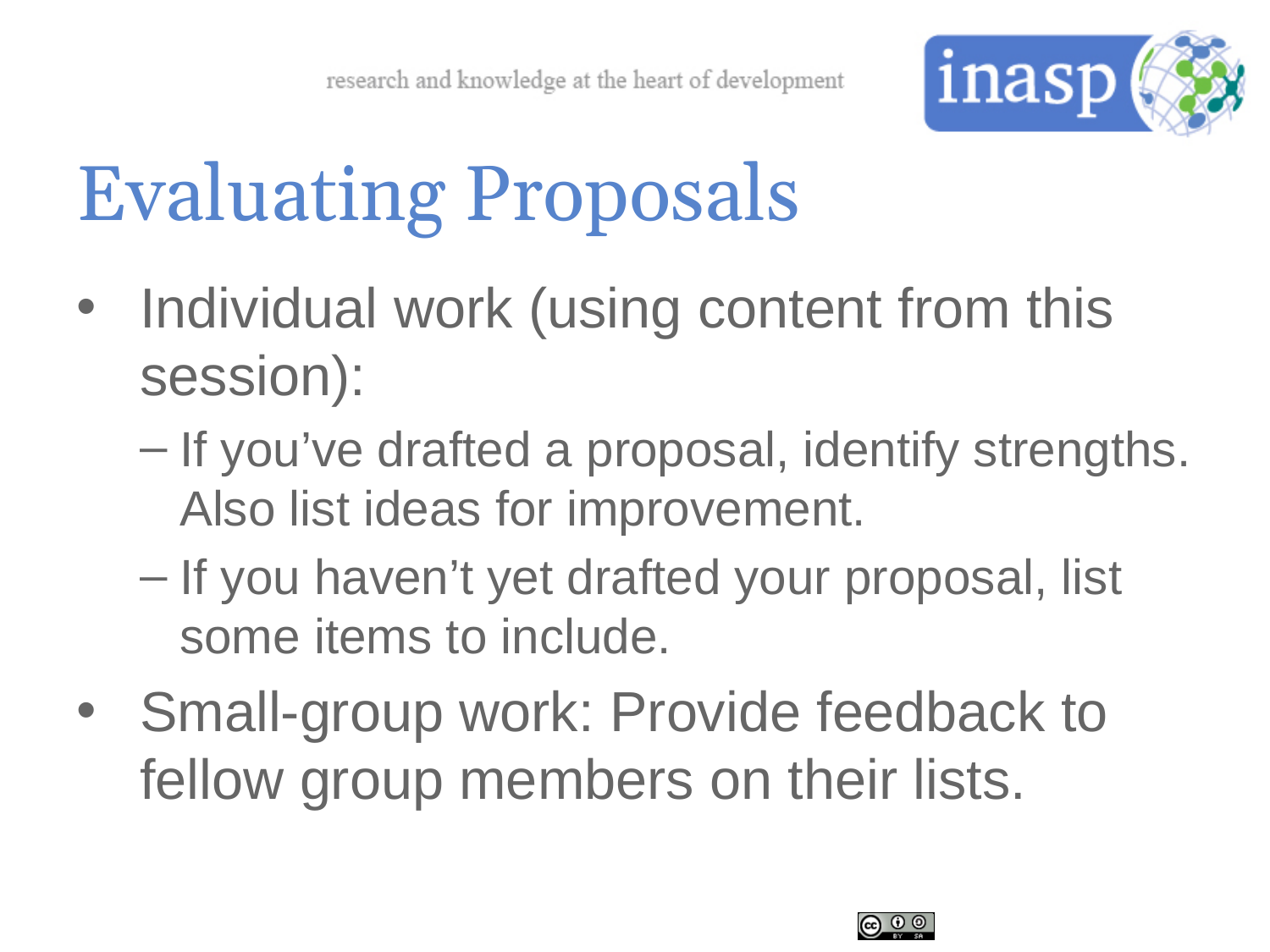

# Evaluating Proposals
Individual work (using content from this session):
If you’ve drafted a proposal, identify strengths. Also list ideas for improvement.
If you haven’t yet drafted your proposal, list some items to include.
Small-group work: Provide feedback to fellow group members on their lists.